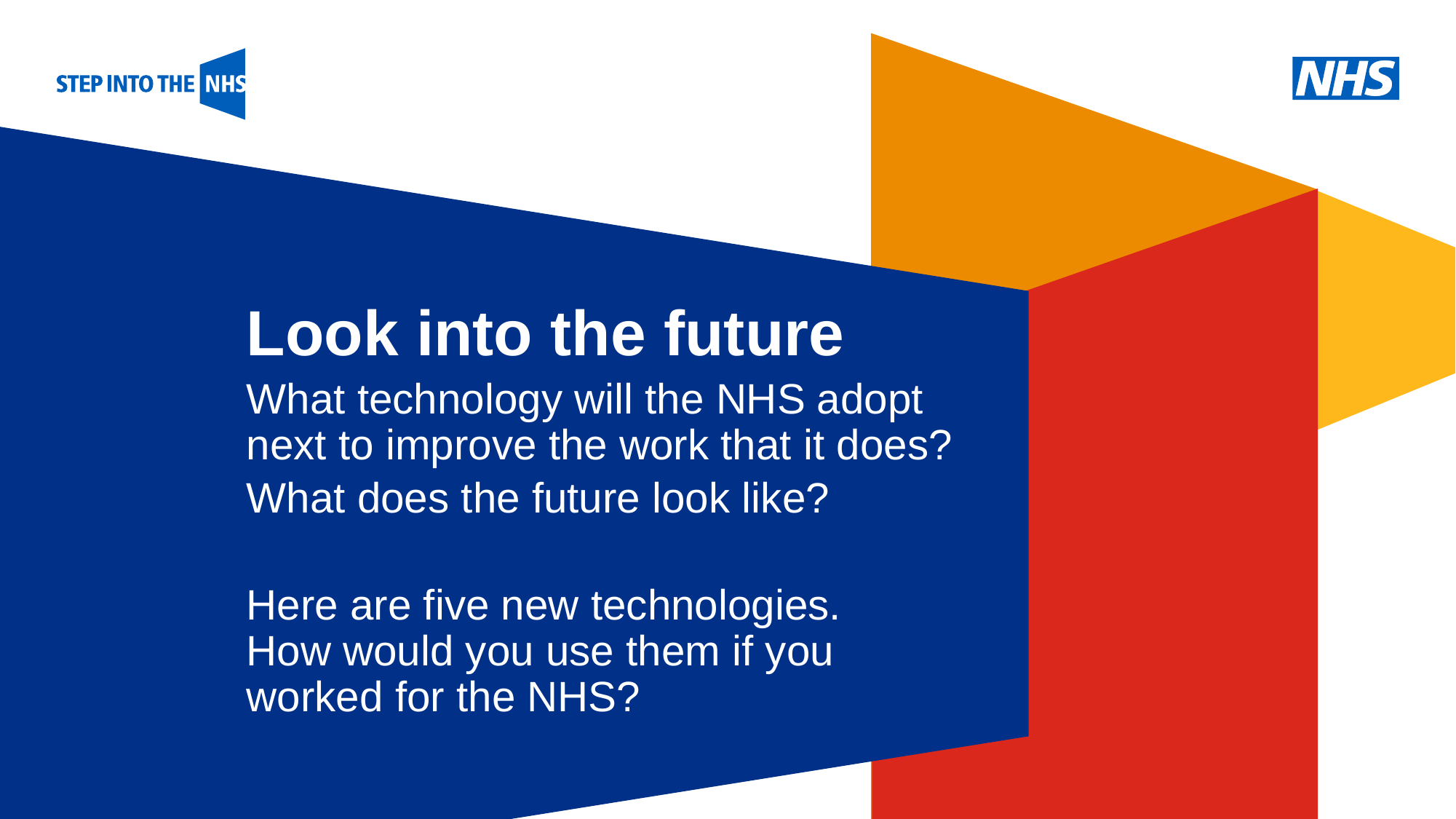

Look into the future
What technology will the NHS adopt next to improve the work that it does?
What does the future look like?

Here are five new technologies.
How would you use them if you worked for the NHS?